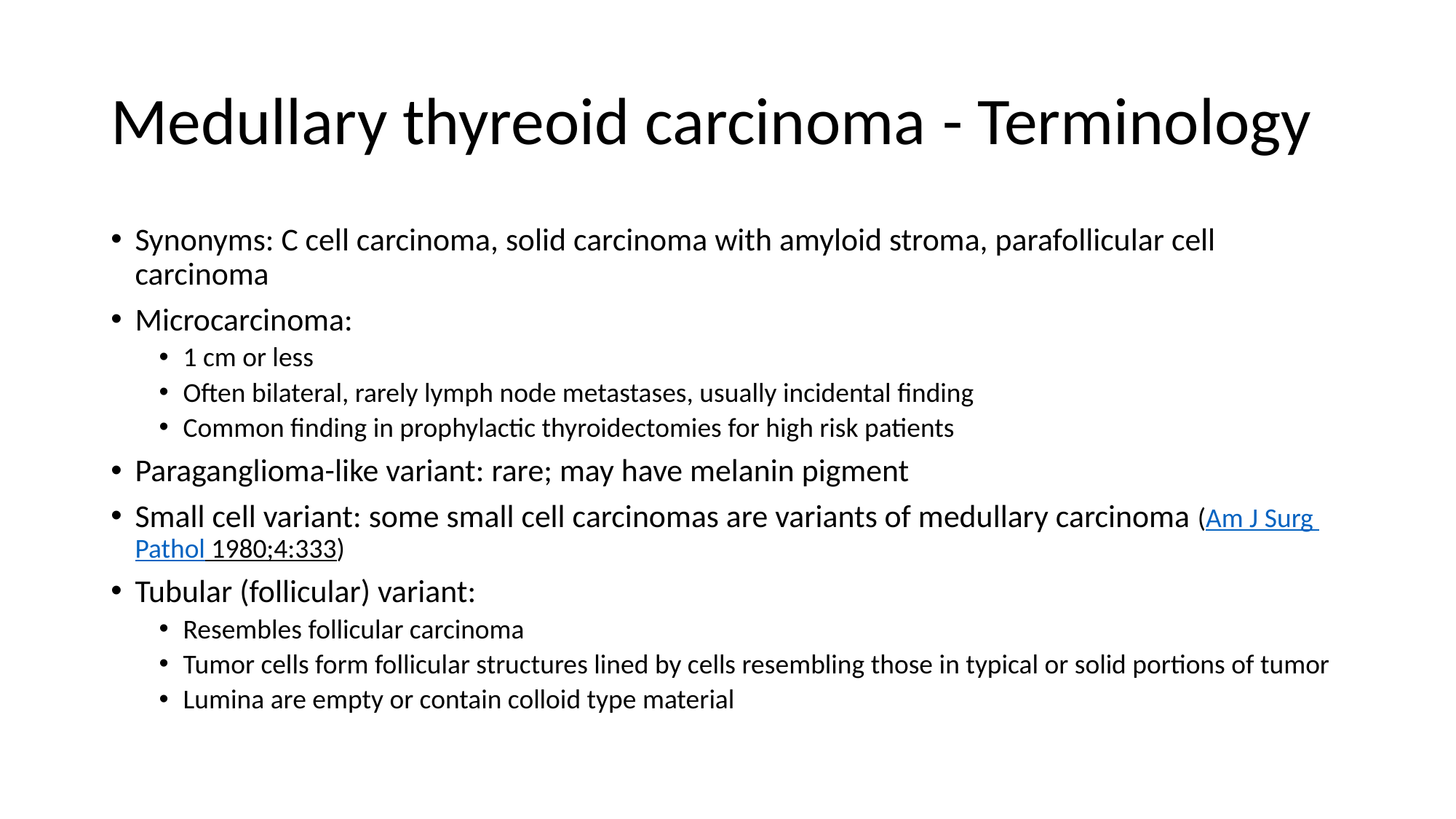

# Medullary thyreoid carcinoma - Terminology
Synonyms: C cell carcinoma, solid carcinoma with amyloid stroma, parafollicular cell carcinoma
Microcarcinoma:
1 cm or less
Often bilateral, rarely lymph node metastases, usually incidental finding
Common finding in prophylactic thyroidectomies for high risk patients
Paraganglioma-like variant: rare; may have melanin pigment
Small cell variant: some small cell carcinomas are variants of medullary carcinoma (Am J Surg Pathol 1980;4:333)
Tubular (follicular) variant:
Resembles follicular carcinoma
Tumor cells form follicular structures lined by cells resembling those in typical or solid portions of tumor
Lumina are empty or contain colloid type material